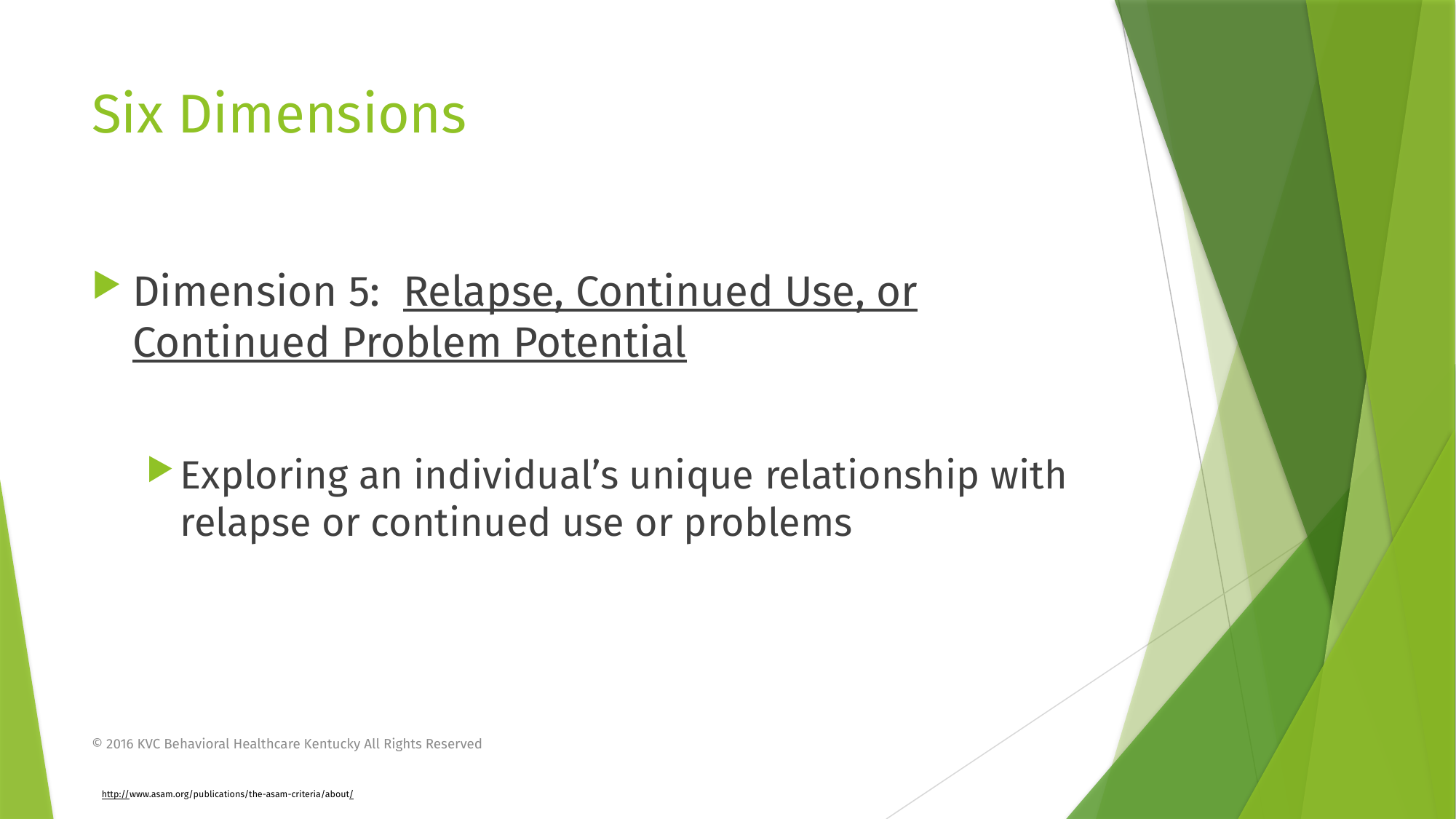

# Six Dimensions
Dimension 5:  Relapse, Continued Use, or Continued Problem Potential

Exploring an individual’s unique relationship with relapse or continued use or problems

© 2016 KVC Behavioral Healthcare Kentucky All Rights Reserved
 http://www.asam.org/publications/the-asam-criteria/about/